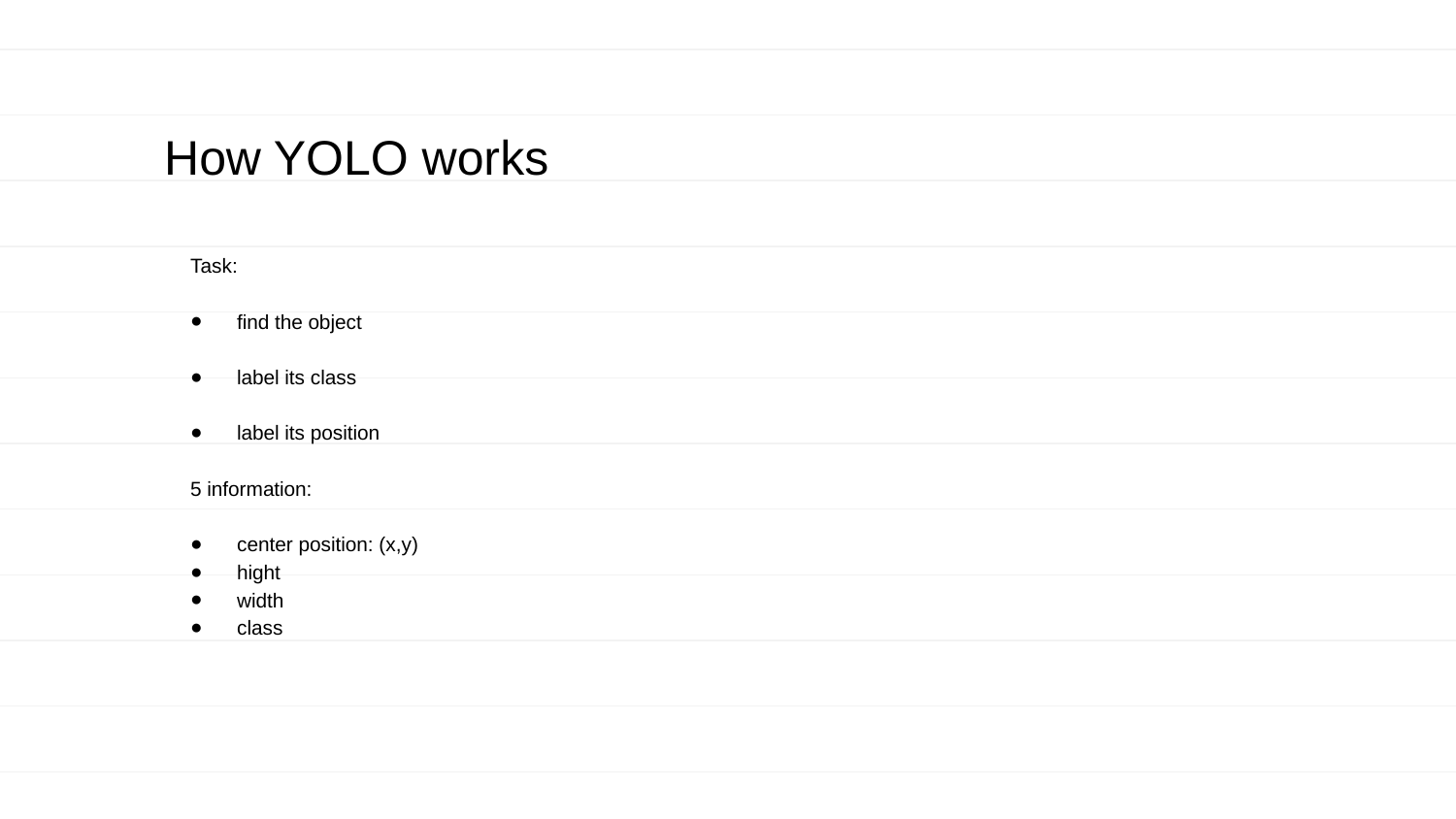

# How YOLO works
Task:

find the object

label its class

label its position

5 information:

center position: (x,y)
hight
width
class